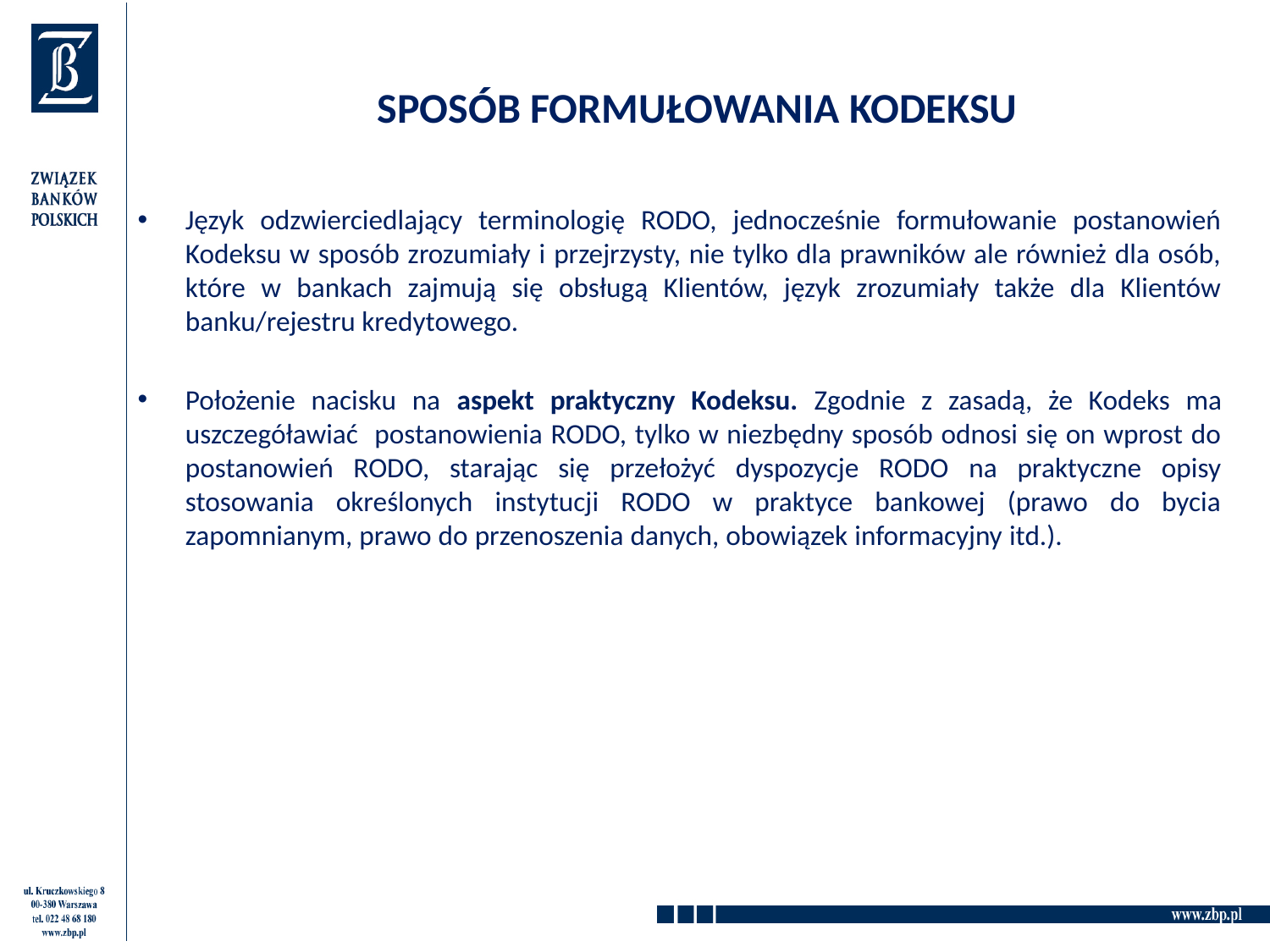

# SPOSÓB FORMUŁOWANIA KODEKSU

Język odzwierciedlający terminologię RODO, jednocześnie formułowanie postanowień Kodeksu w sposób zrozumiały i przejrzysty, nie tylko dla prawników ale również dla osób, które w bankach zajmują się obsługą Klientów, język zrozumiały także dla Klientów banku/rejestru kredytowego.

Położenie nacisku na aspekt praktyczny Kodeksu. Zgodnie z zasadą, że Kodeks ma uszczegóławiać  postanowienia RODO, tylko w niezbędny sposób odnosi się on wprost do postanowień RODO, starając się przełożyć dyspozycje RODO na praktyczne opisy stosowania określonych instytucji RODO w praktyce bankowej (prawo do bycia zapomnianym, prawo do przenoszenia danych, obowiązek informacyjny itd.).